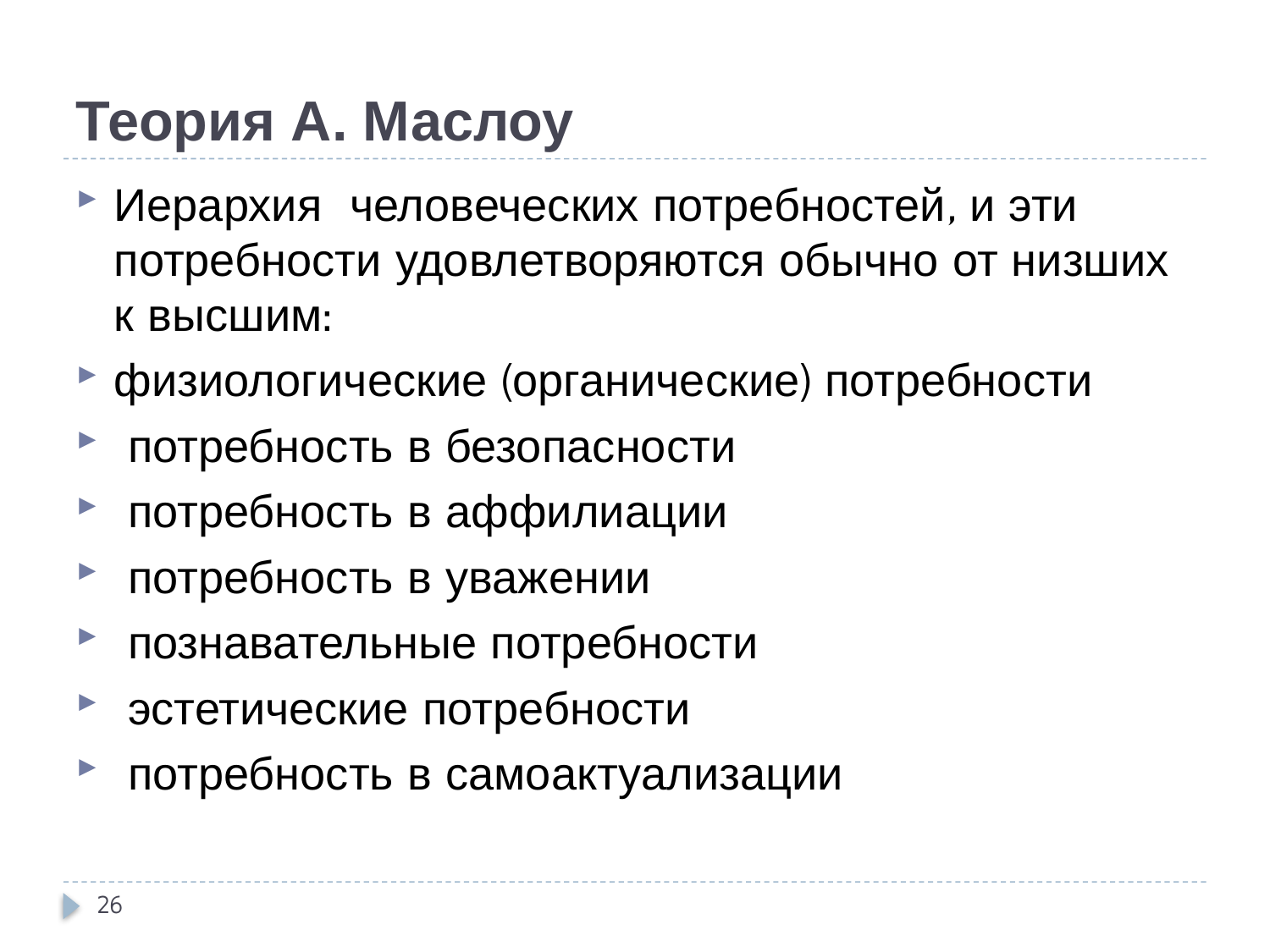

# Теория А. Маслоу
Иерархия  человеческих потребностей, и эти потребности удовлетворяются обычно от низших к высшим:
физиологические (органические) потребности
 потребность в безопасности
 потребность в аффилиации
 потребность в уважении
 познавательные потребности
 эстетические потребности
 потребность в самоактуализации
26